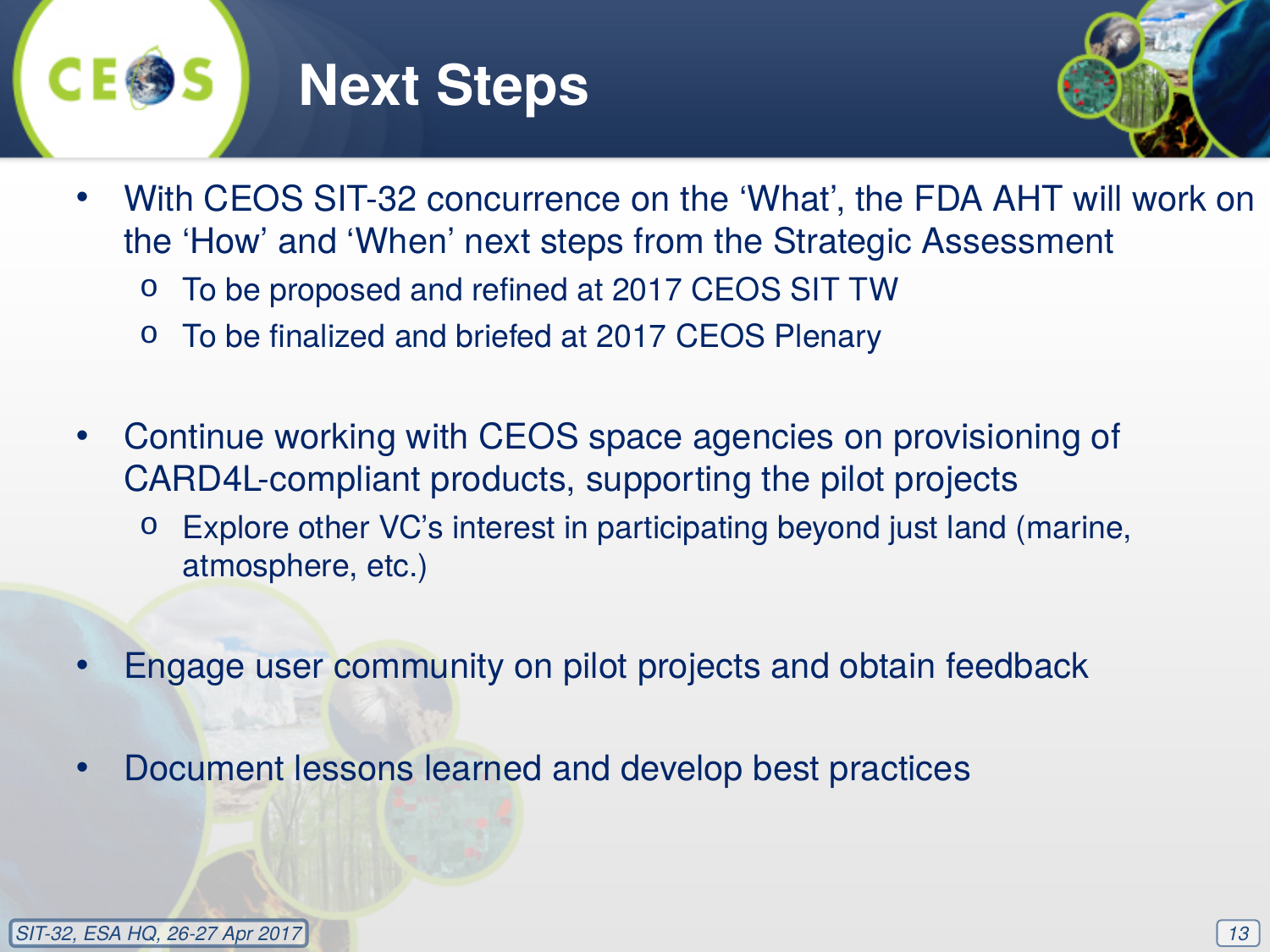

Next Steps
With CEOS SIT-32 concurrence on the ‘What’, the FDA AHT will work on the ‘How’ and ‘When’ next steps from the Strategic Assessment
To be proposed and refined at 2017 CEOS SIT TW
To be finalized and briefed at 2017 CEOS Plenary

Continue working with CEOS space agencies on provisioning of CARD4L-compliant products, supporting the pilot projects
Explore other VC’s interest in participating beyond just land (marine, atmosphere, etc.)

Engage user community on pilot projects and obtain feedback

Document lessons learned and develop best practices
13